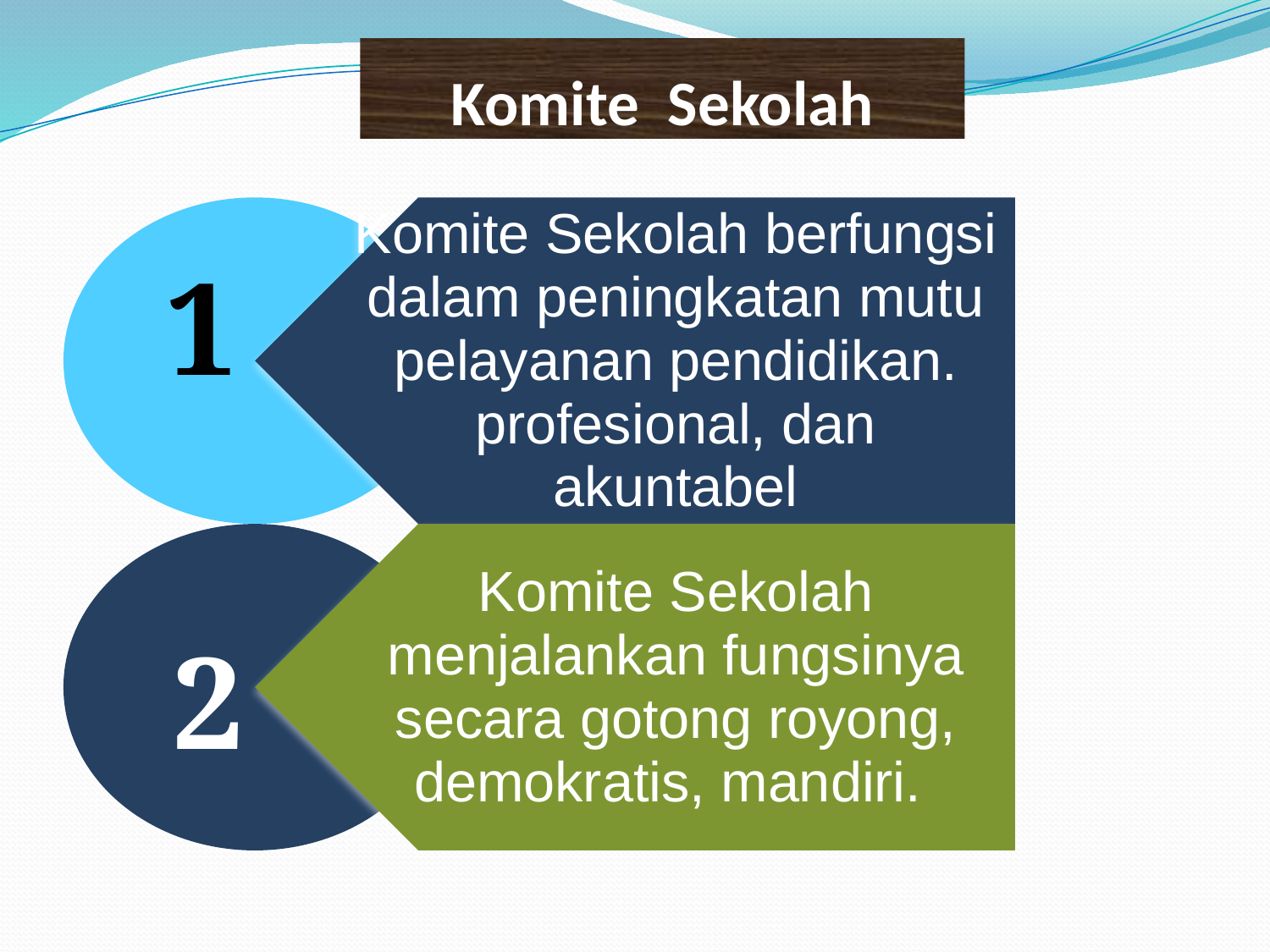

# Komite  Sekolah
Komite Sekolah berfungsi dalam peningkatan mutu pelayanan pendidikan. profesional, dan akuntabel
Komite Sekolah menjalankan fungsinya secara gotong royong, demokratis, mandiri.
1
2